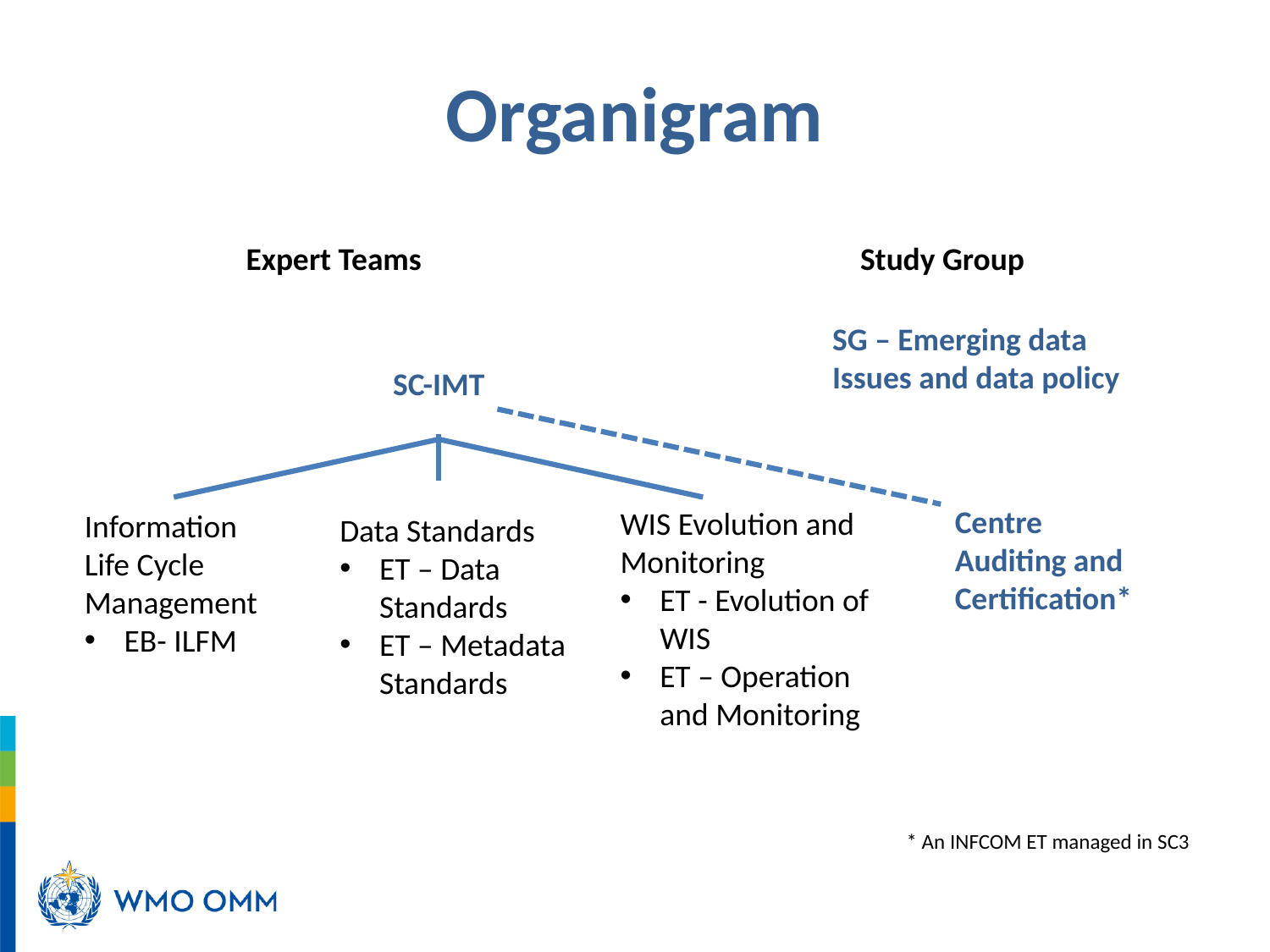

# Organigram
Expert Teams
Study Group
SG – Emerging data Issues and data policy
SC-IMT
Centre Auditing and Certification*

WIS Evolution and Monitoring
ET - Evolution of WIS
ET – Operation and Monitoring
Information Life Cycle Management
EB- ILFM
Data Standards
ET – Data Standards
ET – Metadata Standards
* An INFCOM ET managed in SC3